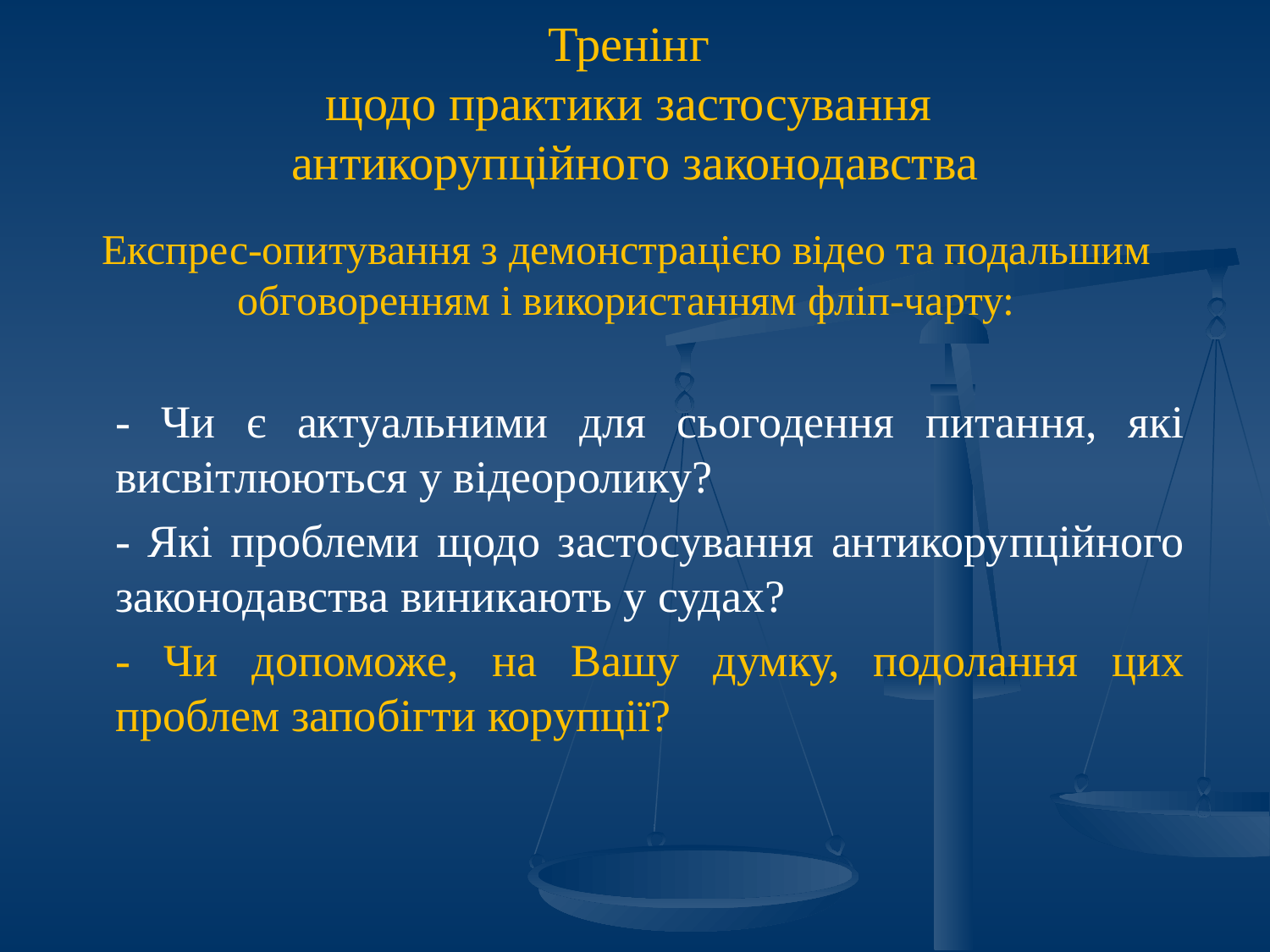

# Тренінг щодо практики застосування антикорупційного законодавства
Експрес-опитування з демонстрацією відео та подальшим обговоренням і використанням фліп-чарту:

	- Чи є актуальними для сьогодення питання, які висвітлюються у відеоролику?
	- Які проблеми щодо застосування антикорупційного законодавства виникають у судах?
	- Чи допоможе, на Вашу думку, подолання цих проблем запобігти корупції?